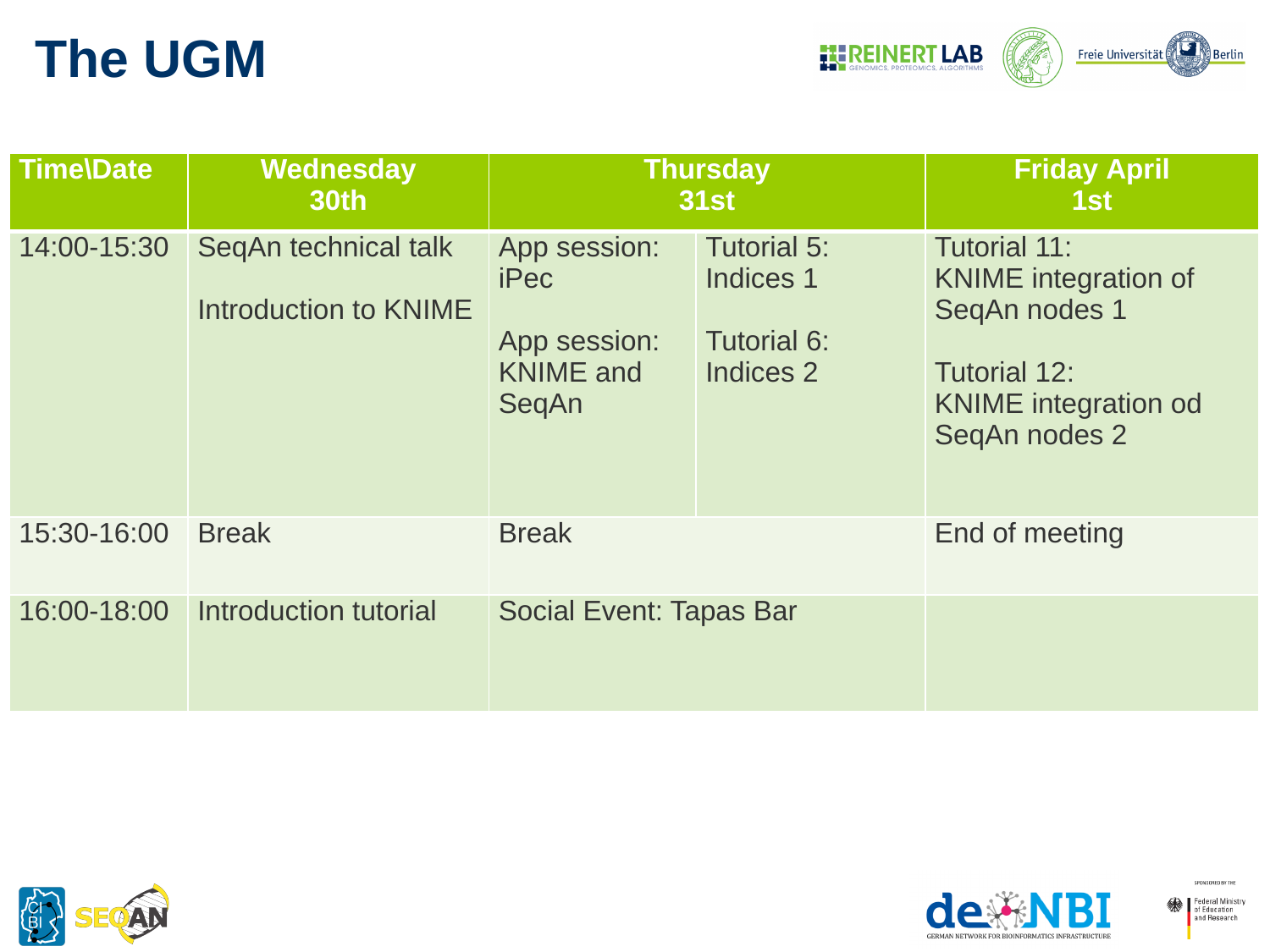

# The UGM
| Time\Date | Wednesday 30th | Thursday 31st |  | Friday April 1st |
| --- | --- | --- | --- | --- |
| 14:00-15:30 | SeqAn technical talk Introduction to KNIME | App session:  iPec App session: KNIME and SeqAn | Tutorial 5: Indices 1 Tutorial 6: Indices 2 | Tutorial 11: KNIME integration of SeqAn nodes 1 Tutorial 12: KNIME integration od SeqAn nodes 2 |
| 15:30-16:00 | Break | Break |  | End of meeting |
| 16:00-18:00 | Introduction tutorial | Social Event: Tapas Bar |  |  |